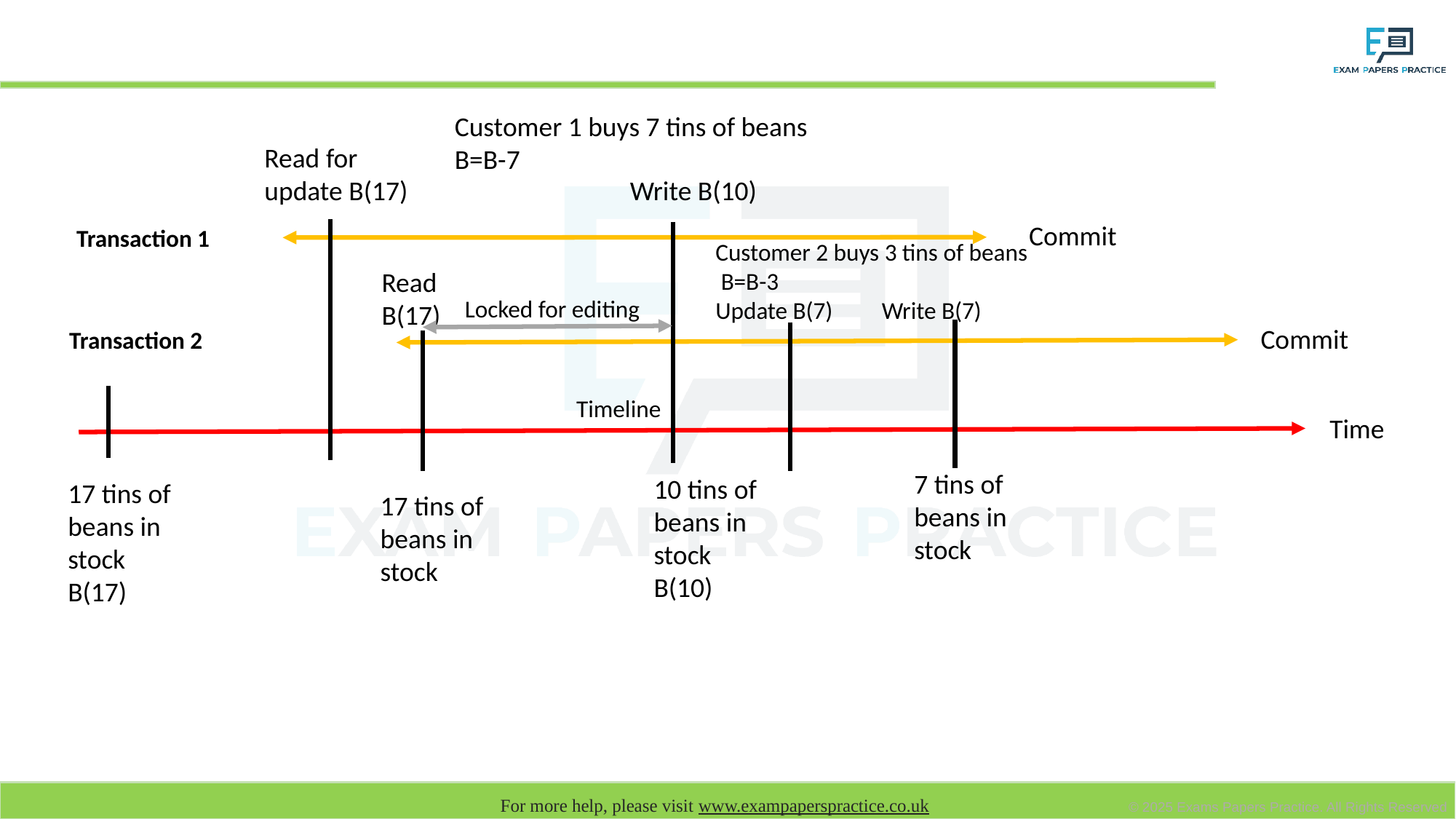

# Record lock
Customer 1 buys 7 tins of beans
B=B-7
Read for update B(17)
Write B(10)
Commit
Transaction 1
Customer 2 buys 3 tins of beans
 B=B-3
Update B(7)         Write B(7)
Read B(17)
Locked for editing
Commit
Transaction 2
Timeline
Time
7 tins of beans in stock
10 tins of beans in stock
B(10)
17 tins of beans in stock
B(17)
17 tins of beans in stock